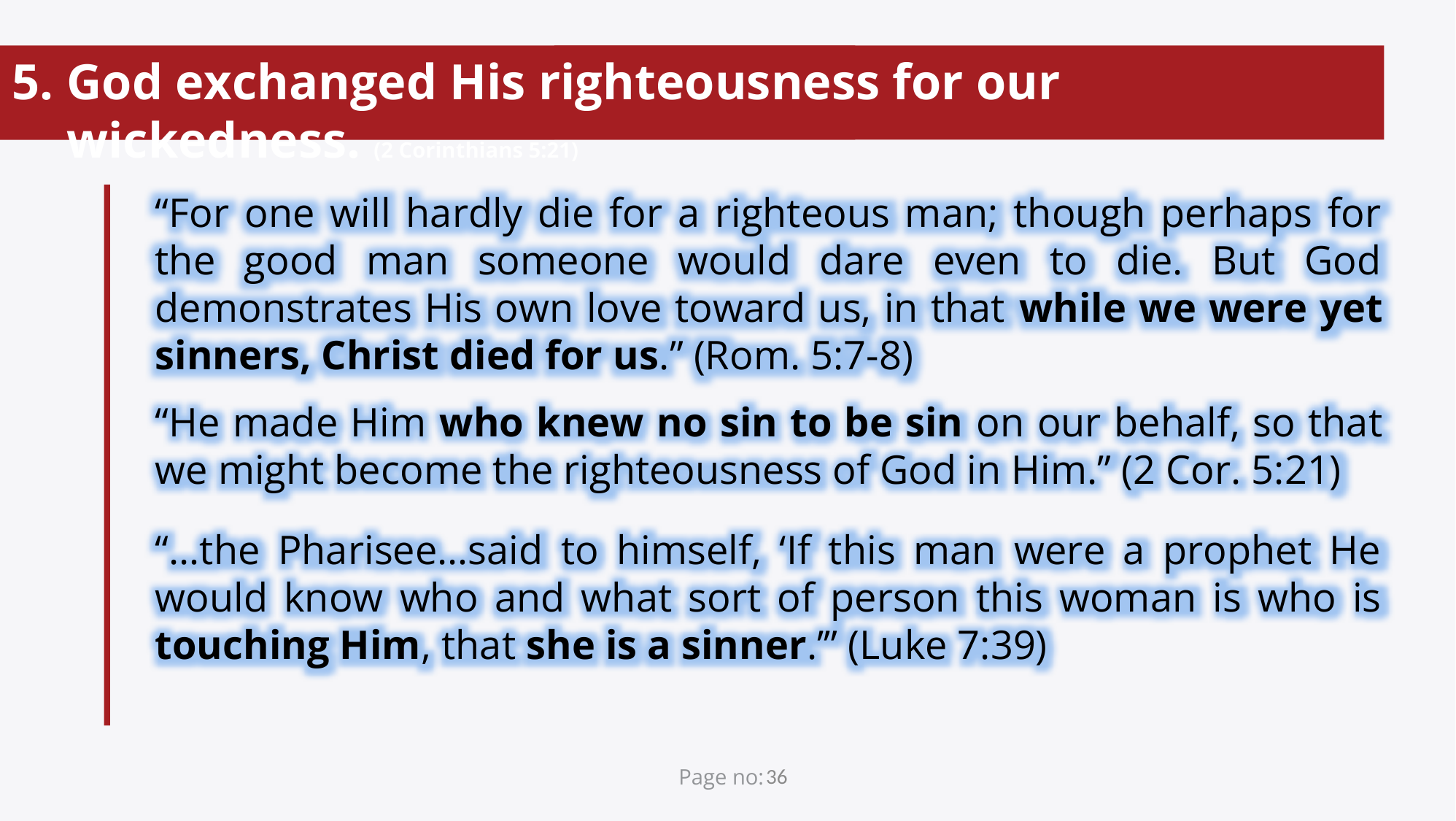

God exchanged His righteousness for our wickedness. (2 Corinthians 5:21)

“For one will hardly die for a righteous man; though perhaps for the good man someone would dare even to die. But God demonstrates His own love toward us, in that while we were yet sinners, Christ died for us.” (Rom. 5:7-8)
“He made Him who knew no sin to be sin on our behalf, so that we might become the righteousness of God in Him.” (2 Cor. 5:21)
“…the Pharisee…said to himself, ‘If this man were a prophet He would know who and what sort of person this woman is who is touching Him, that she is a sinner.’” (Luke 7:39)